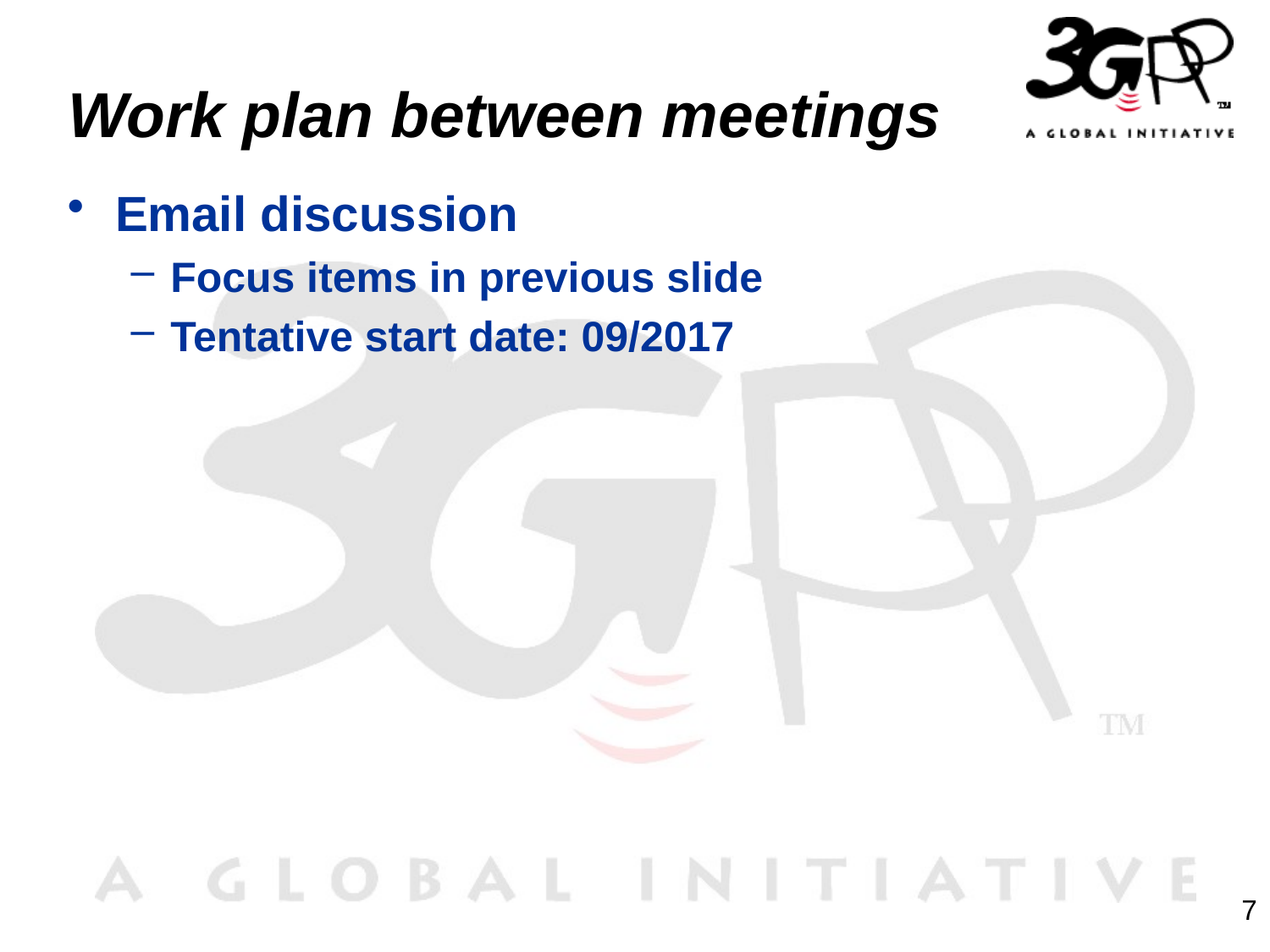

# Work plan between meetings
Email discussion
Focus items in previous slide
Tentative start date: 09/2017
7